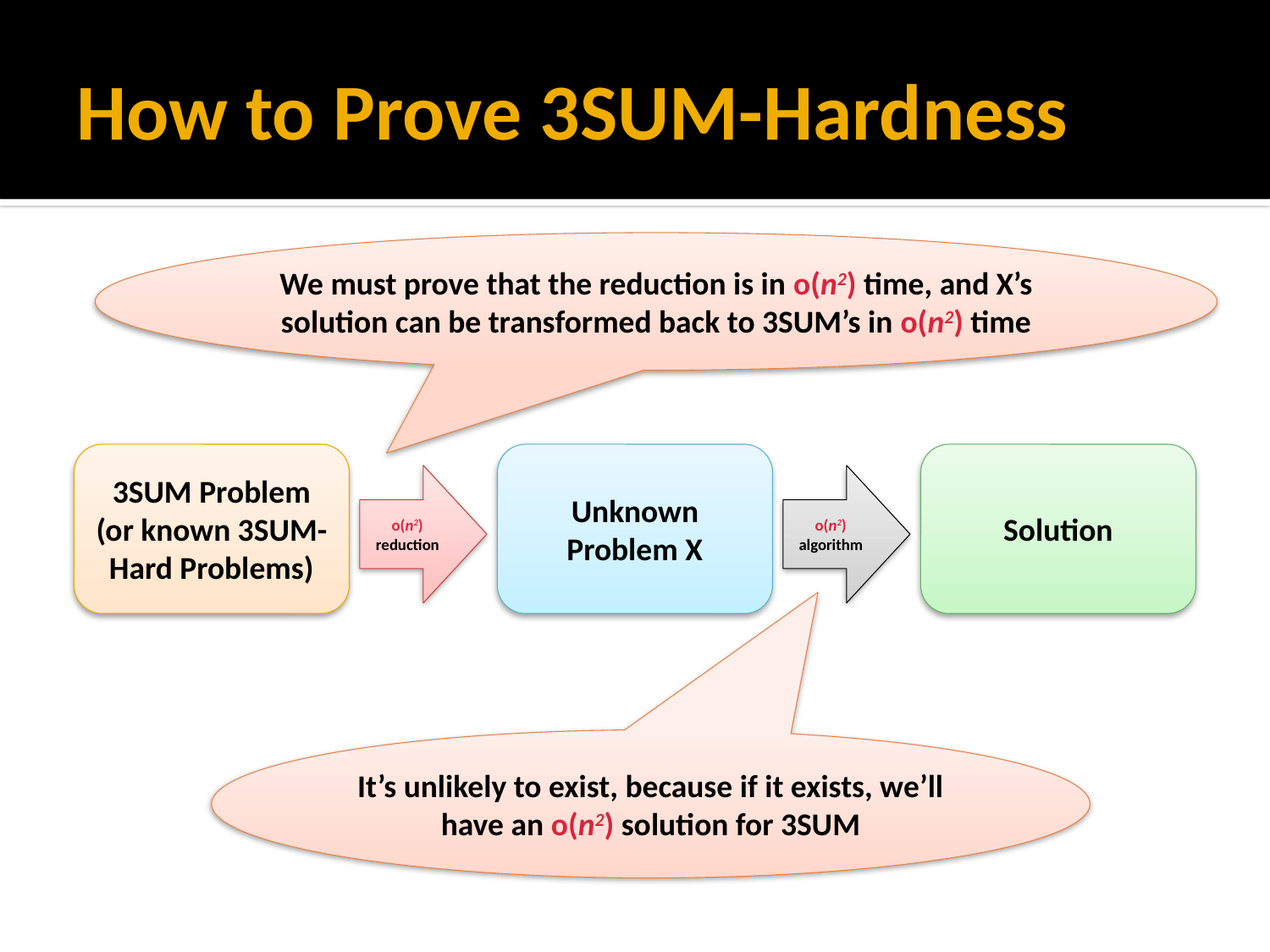

# How to Prove 3SUM-Hardness
We must prove that the reduction is in o(n2) time, and X’s solution can be transformed back to 3SUM’s in o(n2) time
3SUM Problem
(or known 3SUM-Hard Problems)
Unknown Problem X
Solution
o(n2) reduction
o(n2) algorithm
It’s unlikely to exist, because if it exists, we’ll have an o(n2) solution for 3SUM